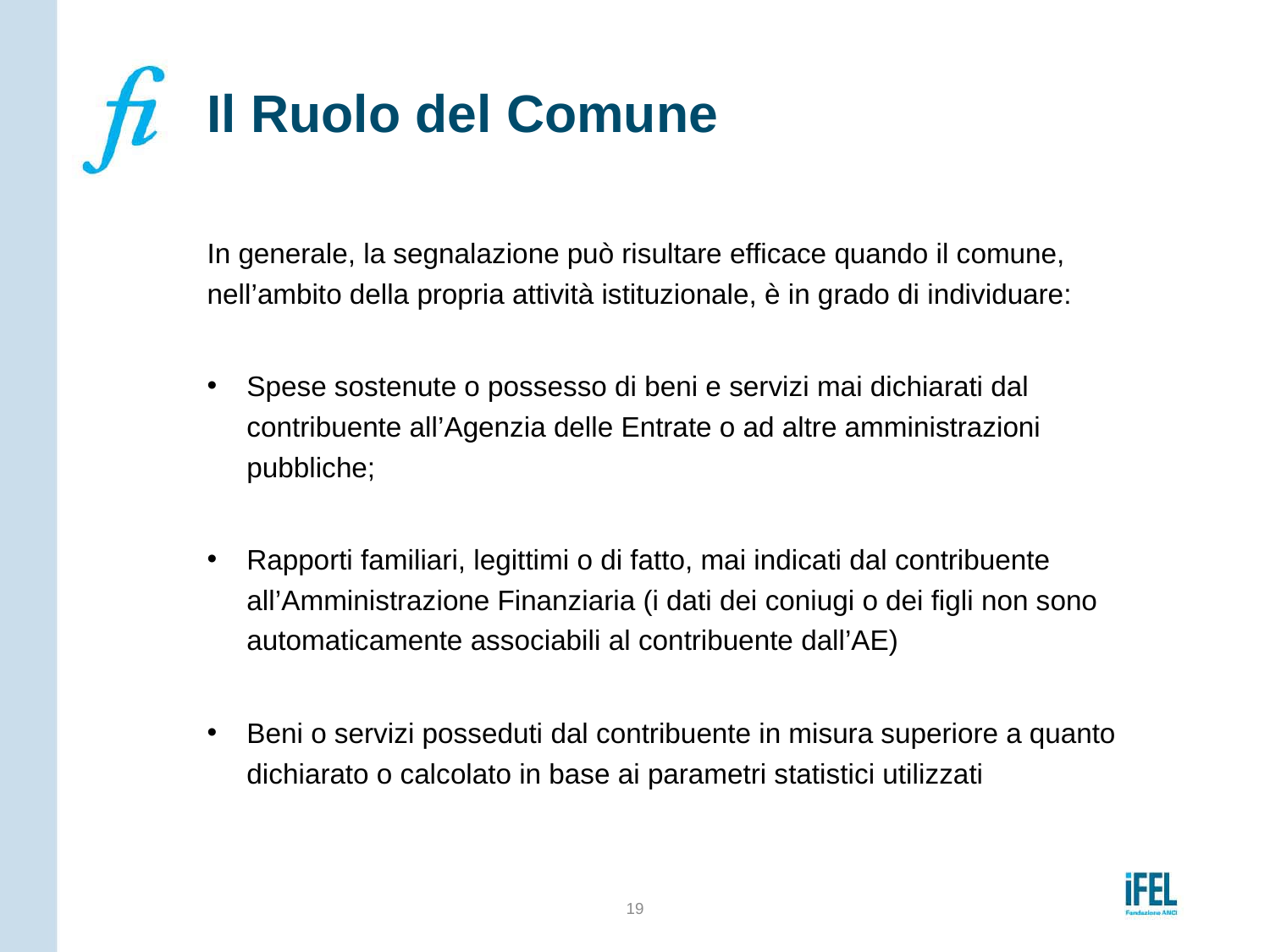

# Il Ruolo del Comune
In generale, la segnalazione può risultare efficace quando il comune, nell’ambito della propria attività istituzionale, è in grado di individuare:

Spese sostenute o possesso di beni e servizi mai dichiarati dal contribuente all’Agenzia delle Entrate o ad altre amministrazioni pubbliche;

Rapporti familiari, legittimi o di fatto, mai indicati dal contribuente all’Amministrazione Finanziaria (i dati dei coniugi o dei figli non sono automaticamente associabili al contribuente dall’AE)

Beni o servizi posseduti dal contribuente in misura superiore a quanto dichiarato o calcolato in base ai parametri statistici utilizzati
19